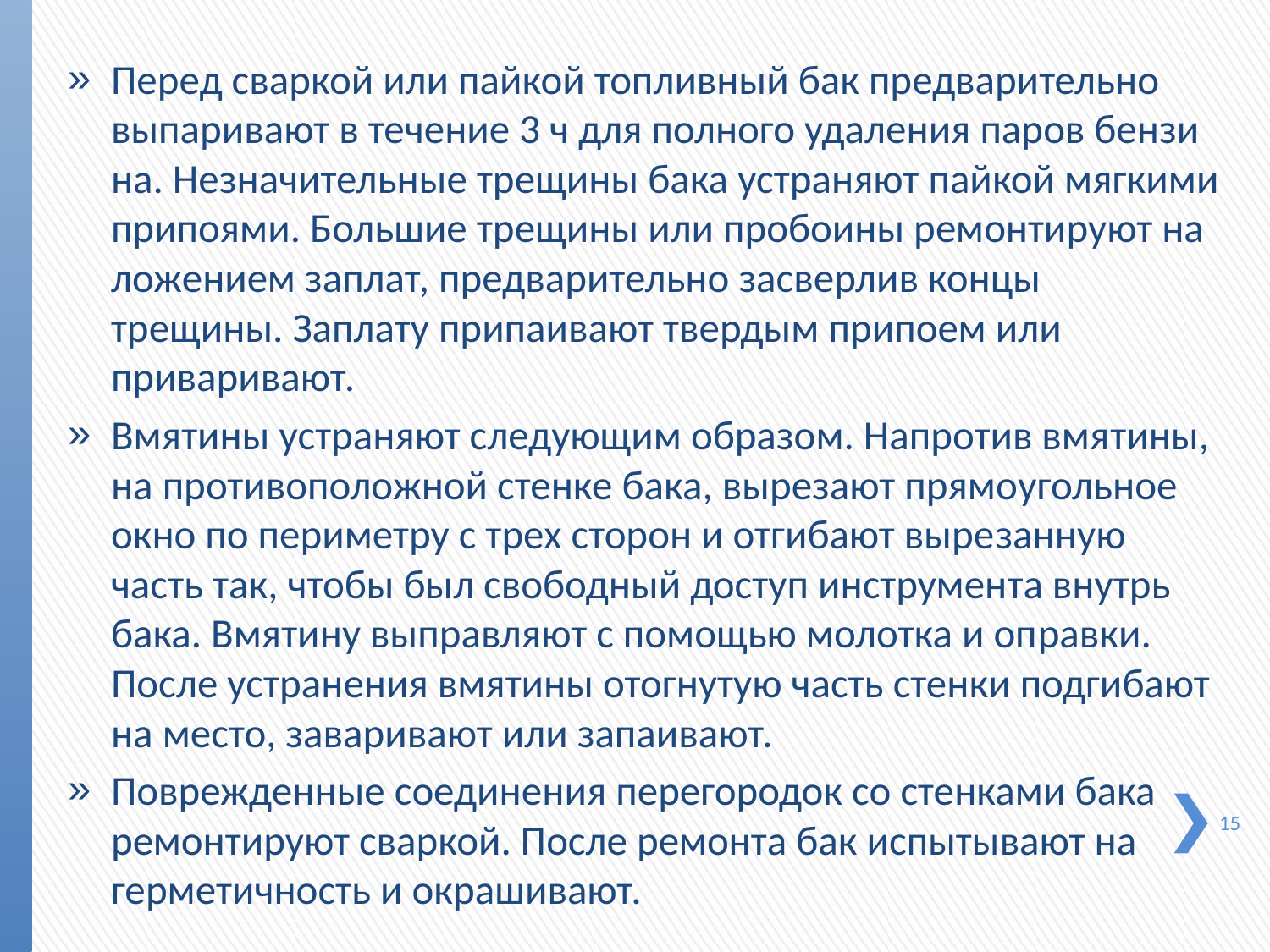

Перед сваркой или пайкой топливный бак предварительно выпаривают в течение 3 ч для полного удаления паров бензи­на. Незначительные трещины бака устраняют пайкой мягкими припоями. Большие трещины или пробоины ремонтируют на­ложением заплат, предварительно засверлив концы трещины. Заплату припаивают твердым припоем или приваривают.
Вмятины устраняют следующим образом. Напротив вмя­тины, на противоположной стенке бака, вырезают прямо­угольное окно по периметру с трех сторон и отгибают выре­занную часть так, чтобы был свободный доступ инструмента внутрь бака. Вмятину выправляют с помощью молотка и оп­равки. После устранения вмятины отогнутую часть стенки подгибают на место, заваривают или запаивают.
Поврежденные соединения перегородок со стенками бака ремонтируют сваркой. После ремонта бак испытывают на герметичность и окрашивают.

15